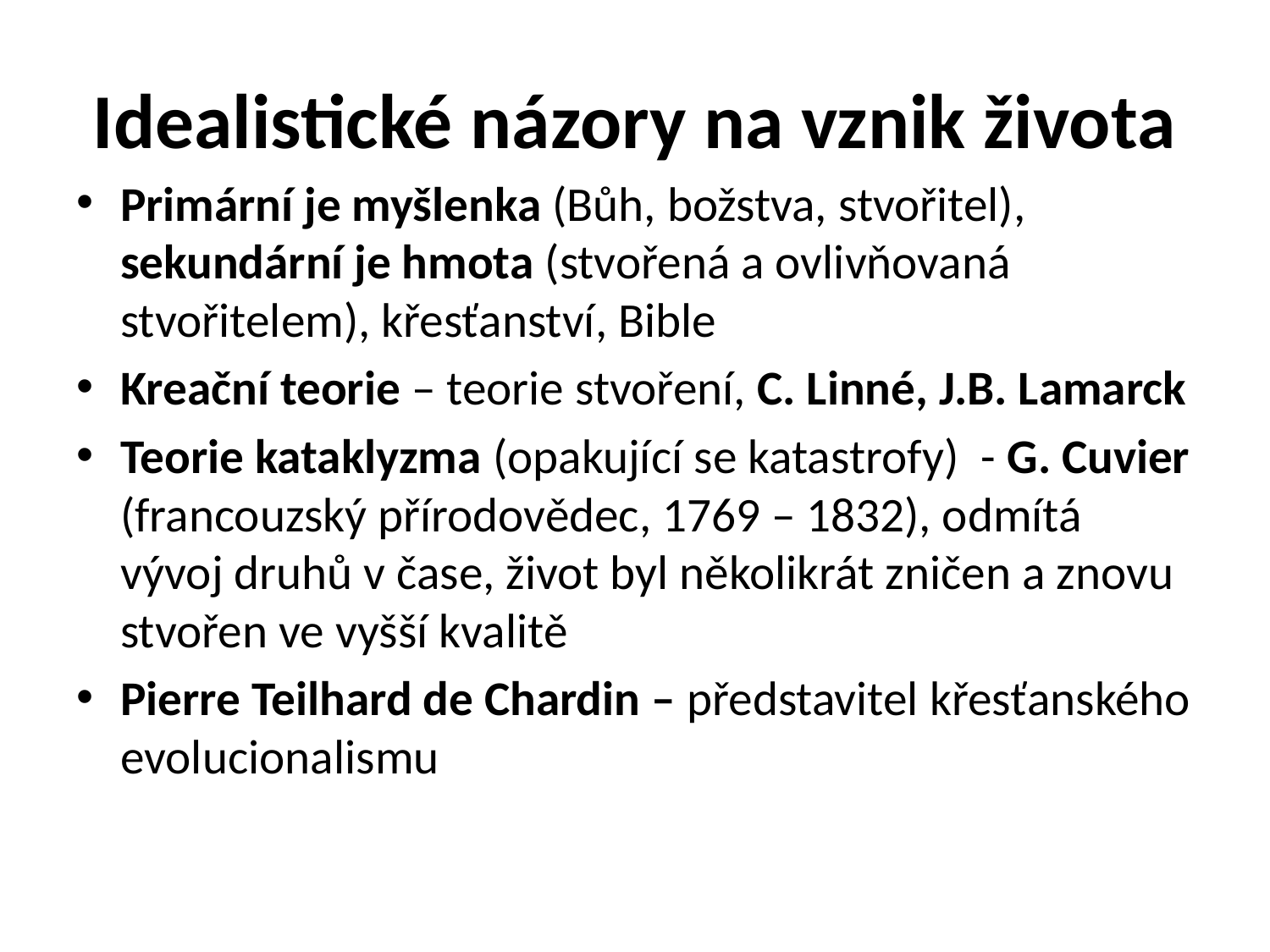

# Idealistické názory na vznik života
Primární je myšlenka (Bůh, božstva, stvořitel), sekundární je hmota (stvořená a ovlivňovaná stvořitelem), křesťanství, Bible
Kreační teorie – teorie stvoření, C. Linné, J.B. Lamarck
Teorie kataklyzma (opakující se katastrofy)  - G. Cuvier (francouzský přírodovědec, 1769 – 1832), odmítá vývoj druhů v čase, život byl několikrát zničen a znovu stvořen ve vyšší kvalitě
Pierre Teilhard de Chardin – představitel křesťanského evolucionalismu